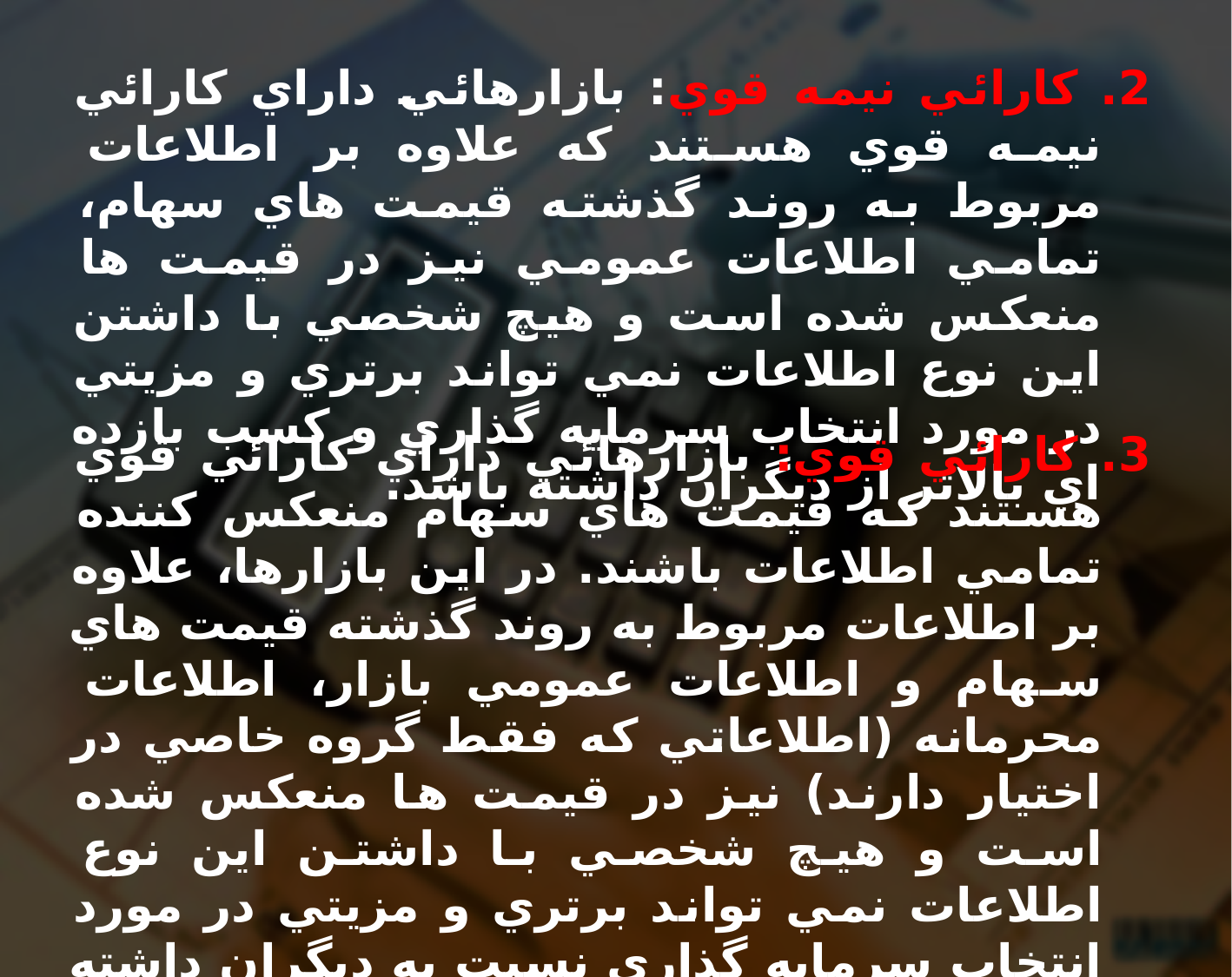

2. كارائي نيمه قوي: بازارهائي داراي كارائي نيمه قوي هستند كه علاوه بر اطلاعات مربوط به روند گذشته قيمت هاي سهام، تمامي اطلاعات عمومي نيز در قيمت ها منعكس شده است و هيچ شخصي با داشتن اين نوع اطلاعات نمي تواند برتري و مزيتي در مورد انتخاب سرمايه گذاري و كسب بازده اي بالاتر از ديگران داشته باشد.
3. كارائي قوي: بازارهائي داراي كارائي قوي هستند كه قيمت هاي سهام منعكس كننده تمامي اطلاعات باشند. در اين بازارها، علاوه بر اطلاعات مربوط به روند گذشته قيمت هاي سهام و اطلاعات عمومي بازار، اطلاعات محرمانه (اطلاعاتي كه فقط گروه خاصي در اختيار دارند) نيز در قيمت ها منعكس شده است و هيچ شخصي با داشتن اين نوع اطلاعات نمي تواند برتري و مزيتي در مورد انتخاب سرمايه گذاري نسبت به ديگران داشته باشد.